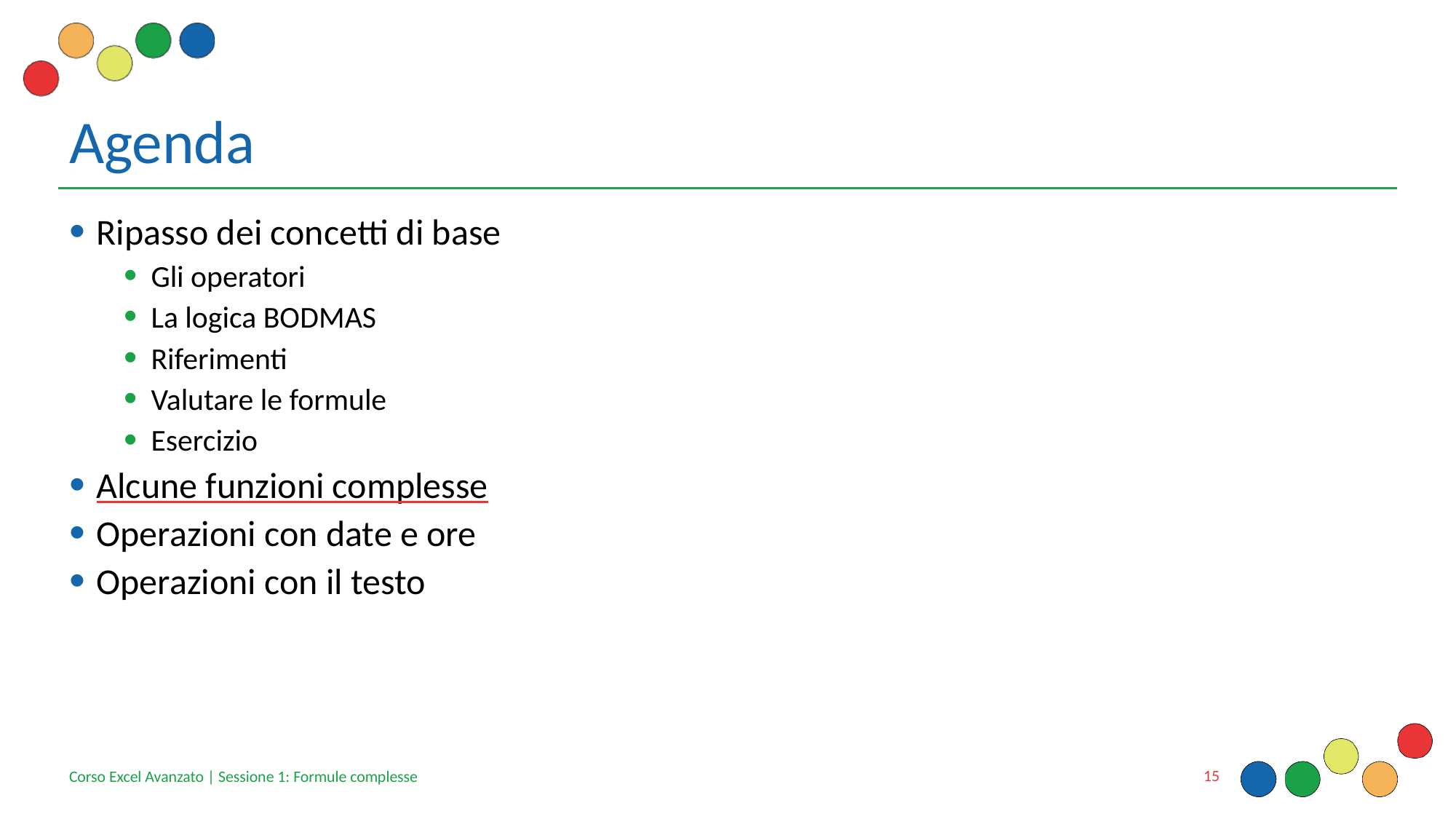

# Agenda
Ripasso dei concetti di base
Gli operatori
La logica BODMAS
Riferimenti
Valutare le formule
Esercizio
Alcune funzioni complesse
Operazioni con date e ore
Operazioni con il testo
15
Corso Excel Avanzato | Sessione 1: Formule complesse